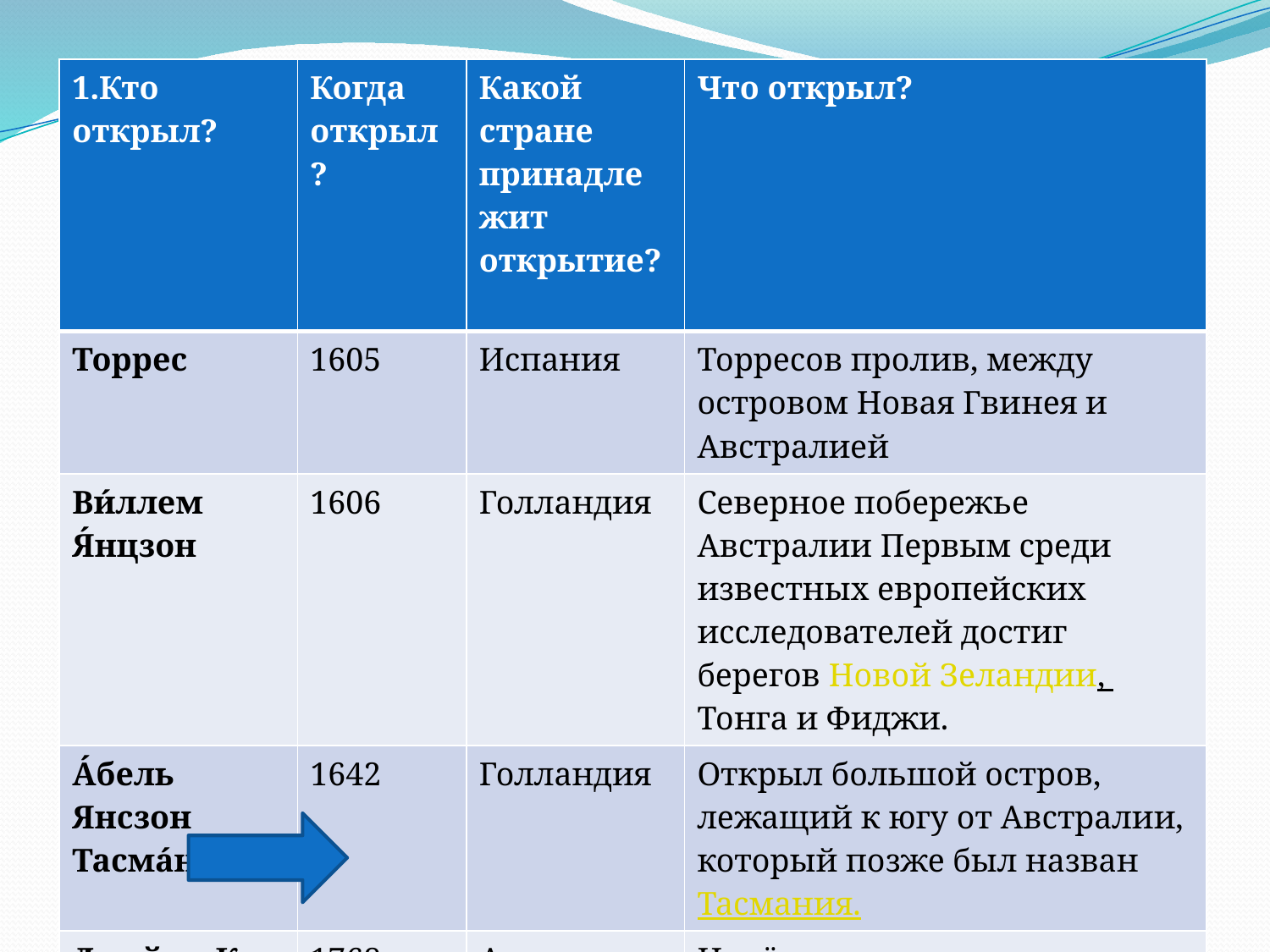

| 1.Кто открыл? | Когда открыл? | Какой стране принадлежит открытие? | Что открыл? |
| --- | --- | --- | --- |
| Торрес | 1605 | Испания | Торресов пролив, между островом Новая Гвинея и Австралией |
| Ви́ллем  Я́нцзон | 1606 | Голландия | Северное побережье Австралии Первым среди известных европейских исследователей достиг берегов Новой Зеландии, Тонга и Фиджи. |
| А́бель Янсзон Тасма́н | 1642 | Голландия | Открыл большой остров, лежащий к югу от Австралии, который позже был назван Тасмания. |
| Джеймс Кук | 1768 | Англия | Нанёс на карту восточное побережье Австралии, открыл Большой Барьерный риф, Гавайские острова (атоллы) |
#